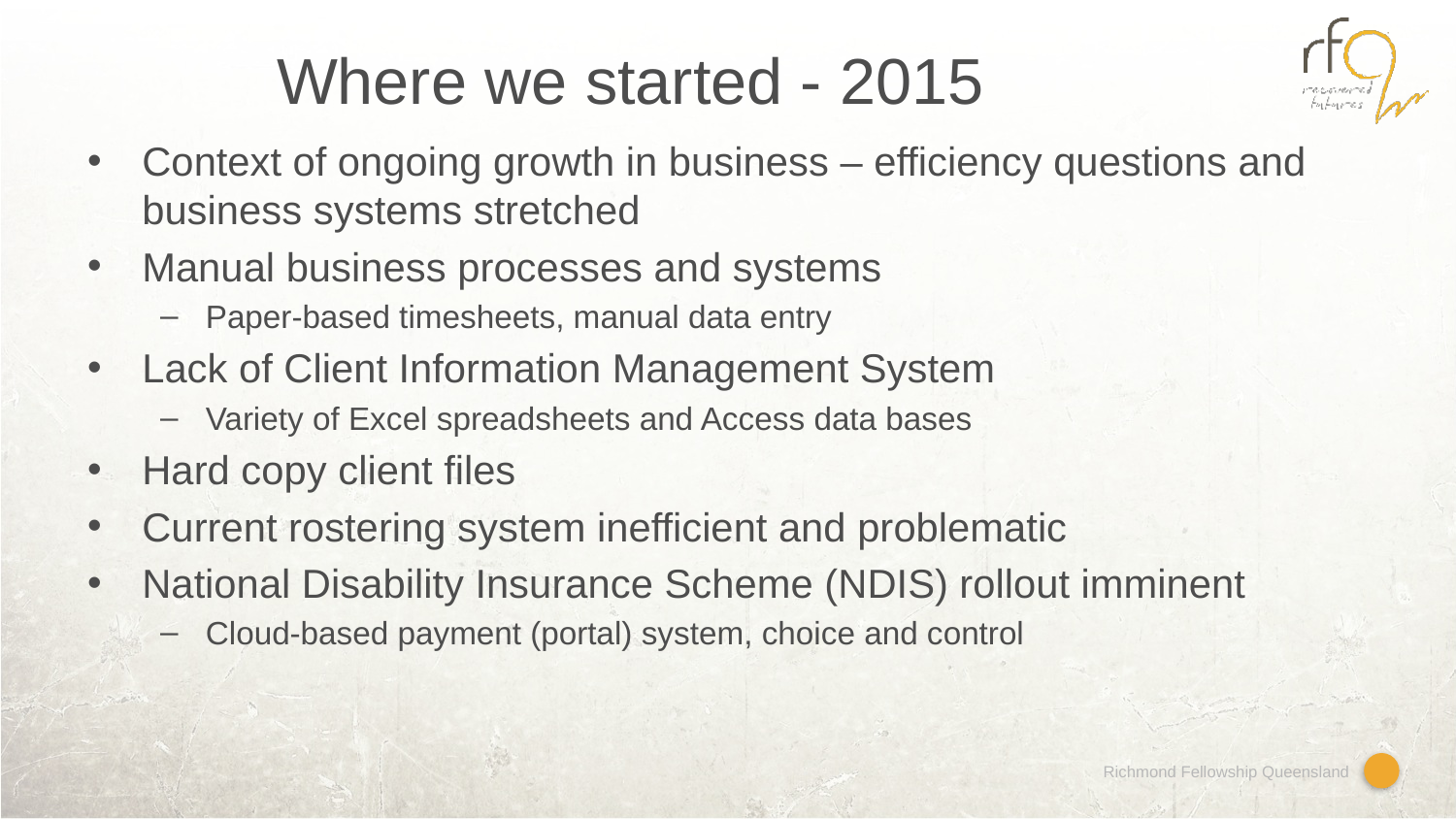

# Where we started - 2015
Context of ongoing growth in business – efficiency questions and business systems stretched
Manual business processes and systems
Paper-based timesheets, manual data entry
Lack of Client Information Management System
Variety of Excel spreadsheets and Access data bases
Hard copy client files
Current rostering system inefficient and problematic
National Disability Insurance Scheme (NDIS) rollout imminent
Cloud-based payment (portal) system, choice and control